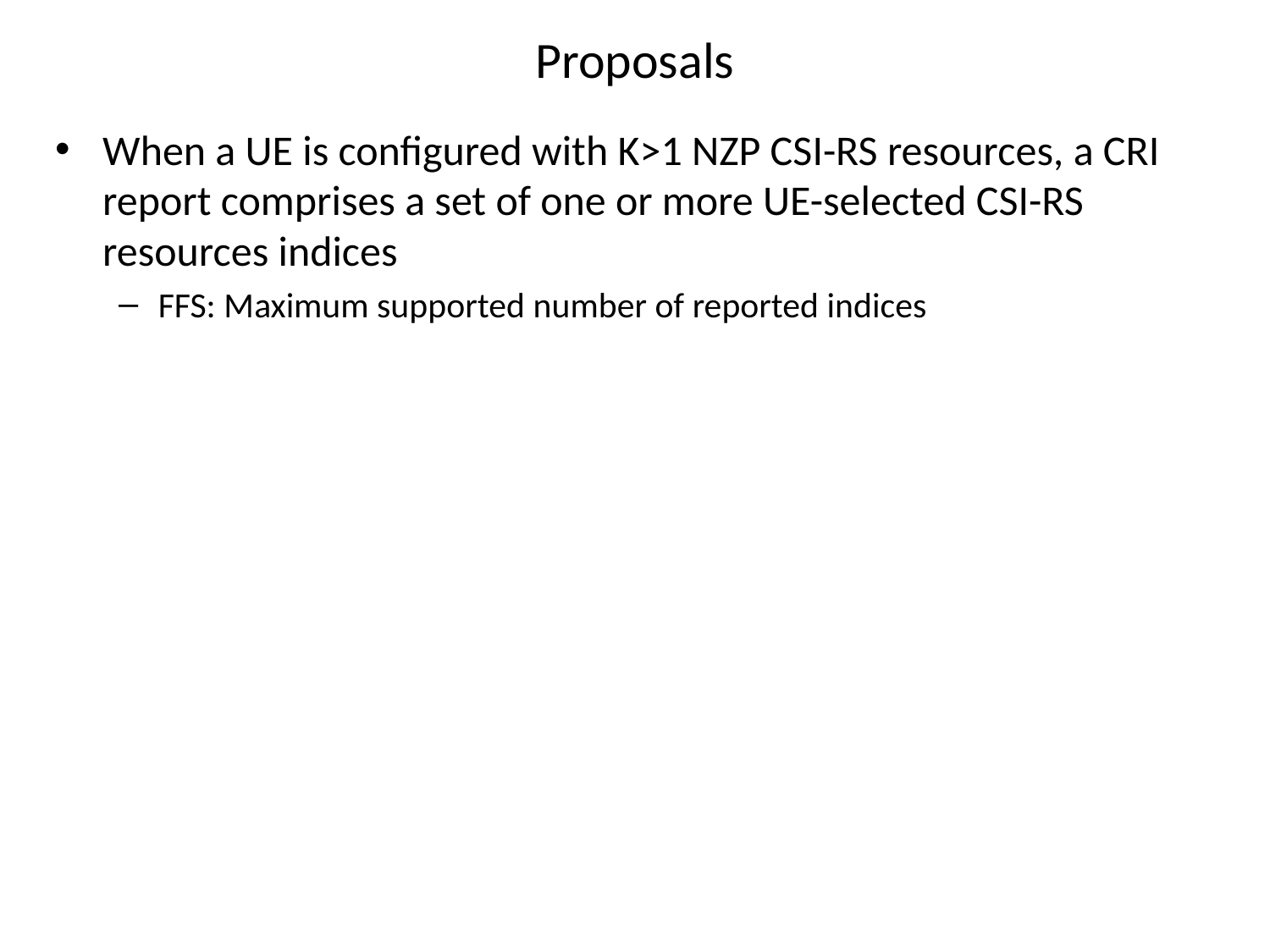

# Proposals
When a UE is configured with K>1 NZP CSI-RS resources, a CRI report comprises a set of one or more UE-selected CSI-RS resources indices
FFS: Maximum supported number of reported indices